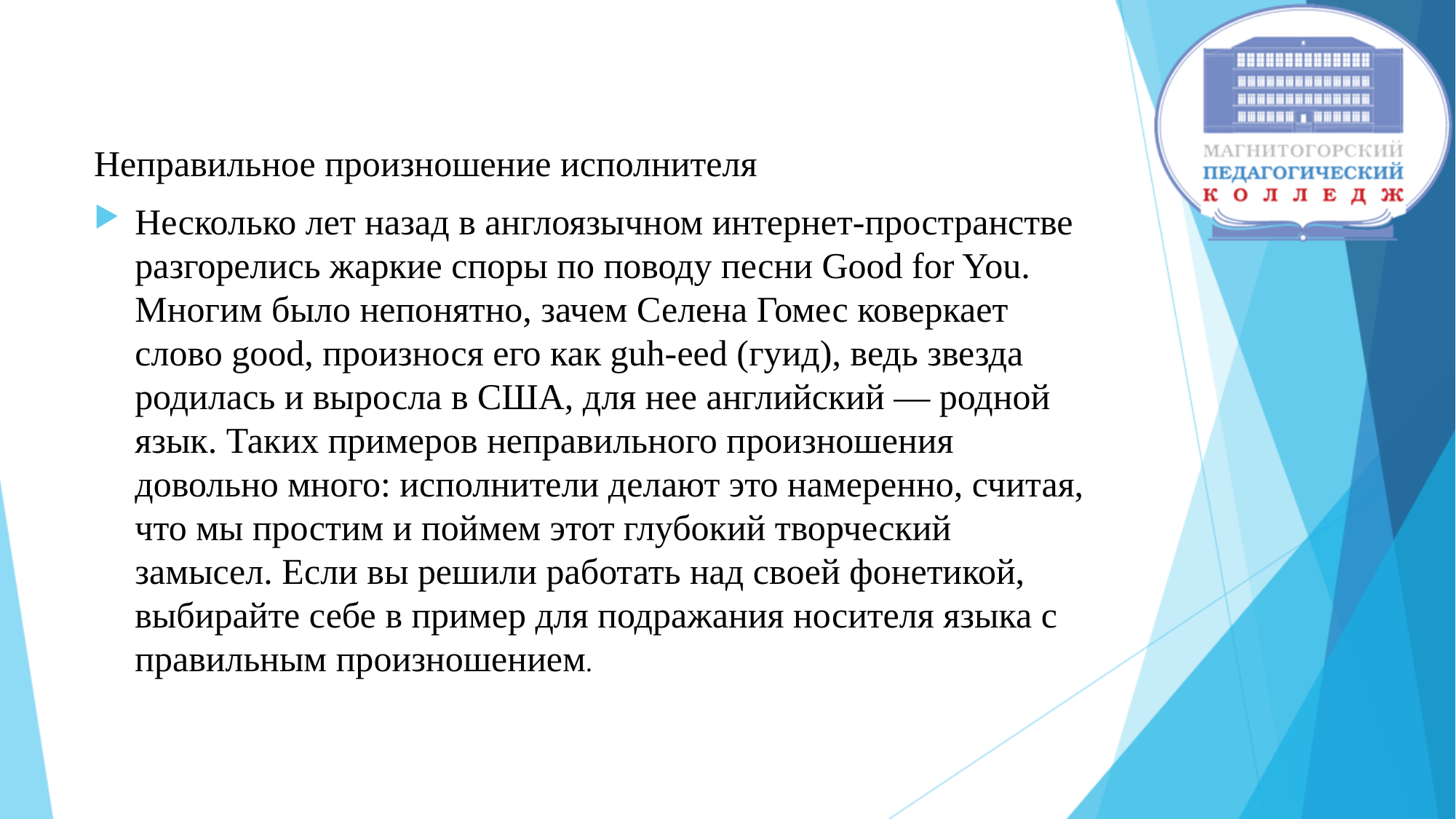

#
Неправильное произношение исполнителя
Несколько лет назад в англоязычном интернет-пространстве разгорелись жаркие споры по поводу песни Good for You. Многим было непонятно, зачем Селена Гомес коверкает слово good, произнося его как guh-eed (гуид), ведь звезда родилась и выросла в США, для нее английский — родной язык. Таких примеров неправильного произношения довольно много: исполнители делают это намеренно, считая, что мы простим и поймем этот глубокий творческий замысел. Если вы решили работать над своей фонетикой, выбирайте себе в пример для подражания носителя языка с правильным произношением.